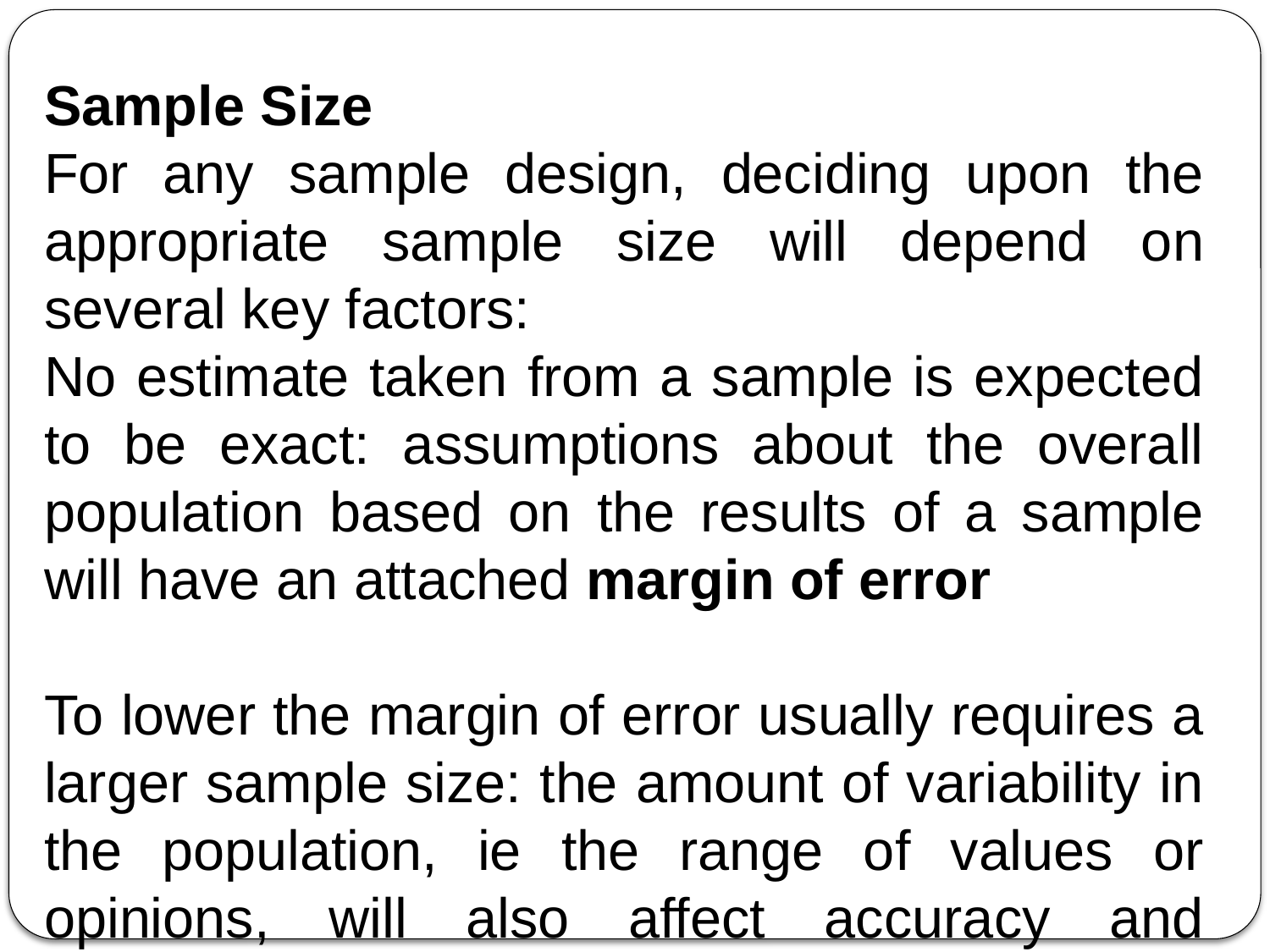

Sample Size
For any sample design, deciding upon the appropriate sample size will depend on several key factors:
No estimate taken from a sample is expected to be exact: assumptions about the overall population based on the results of a sample will have an attached margin of error

To lower the margin of error usually requires a larger sample size: the amount of variability in the population, ie the range of values or opinions, will also affect accuracy and therefore size of the sample